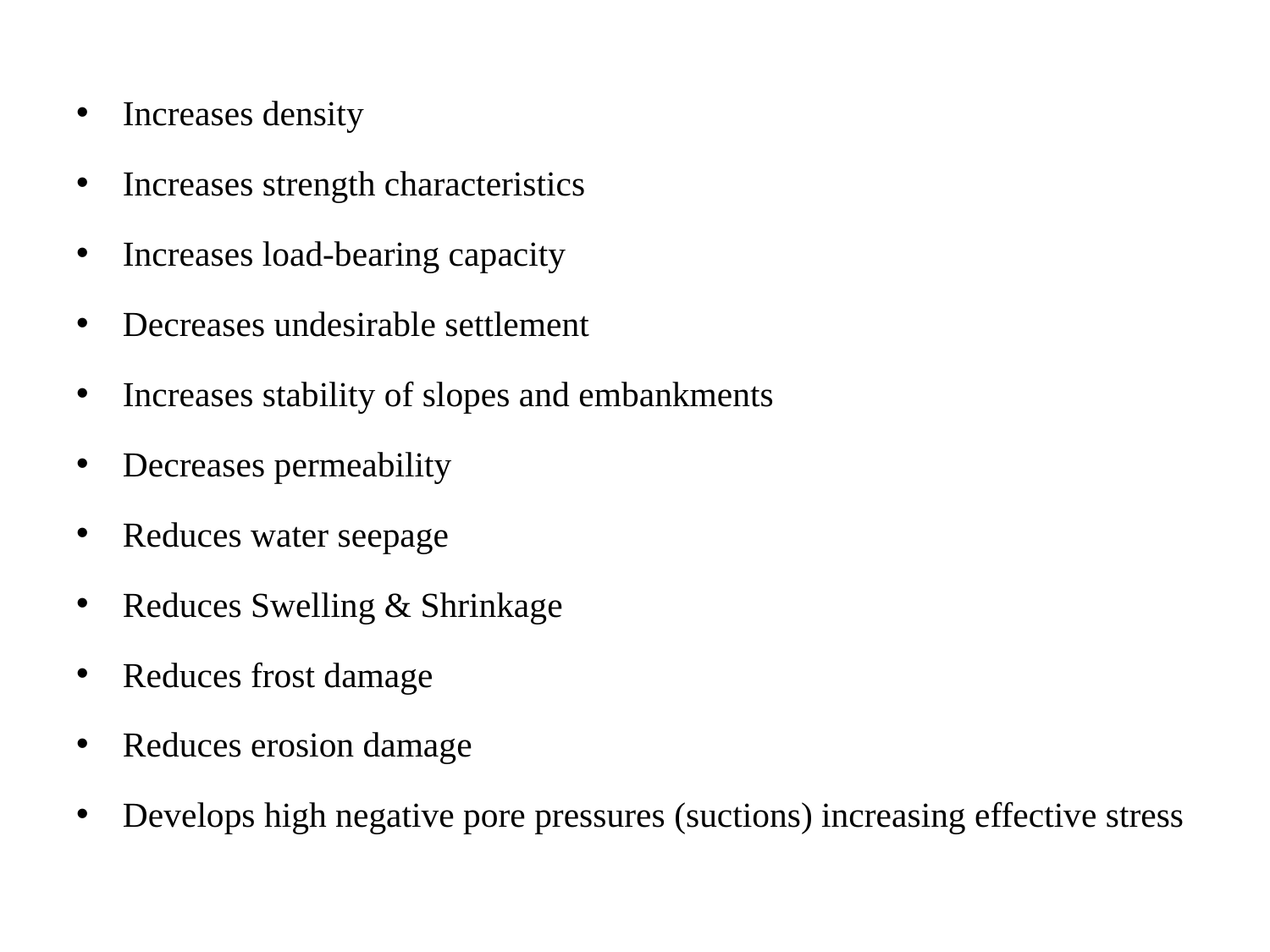

Increases density
Increases strength characteristics
Increases load-bearing capacity
Decreases undesirable settlement
Increases stability of slopes and embankments
Decreases permeability
Reduces water seepage
Reduces Swelling & Shrinkage
Reduces frost damage
Reduces erosion damage
Develops high negative pore pressures (suctions) increasing effective stress